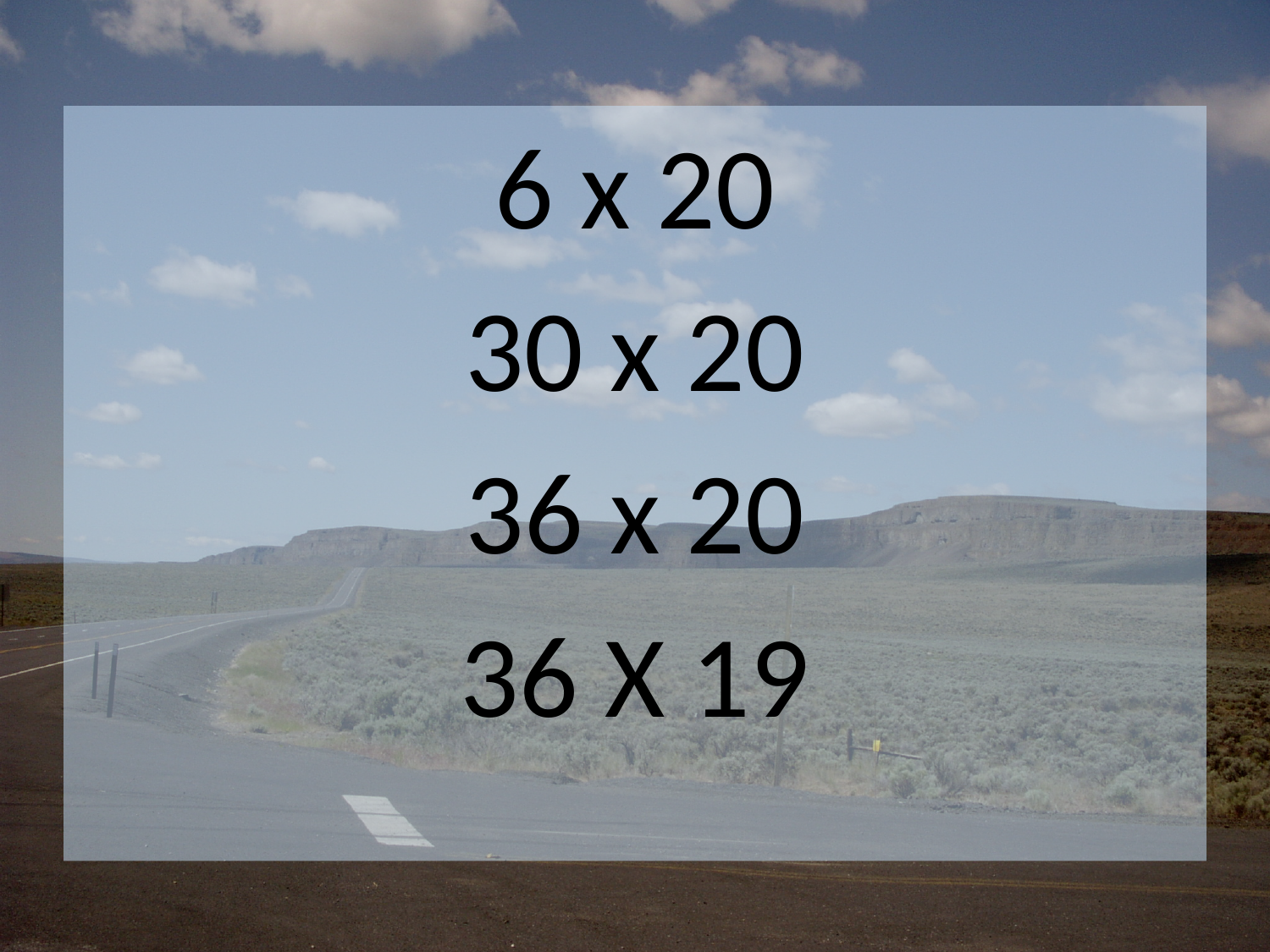

6 x 20
30 x 20
36 x 20
36 X 19